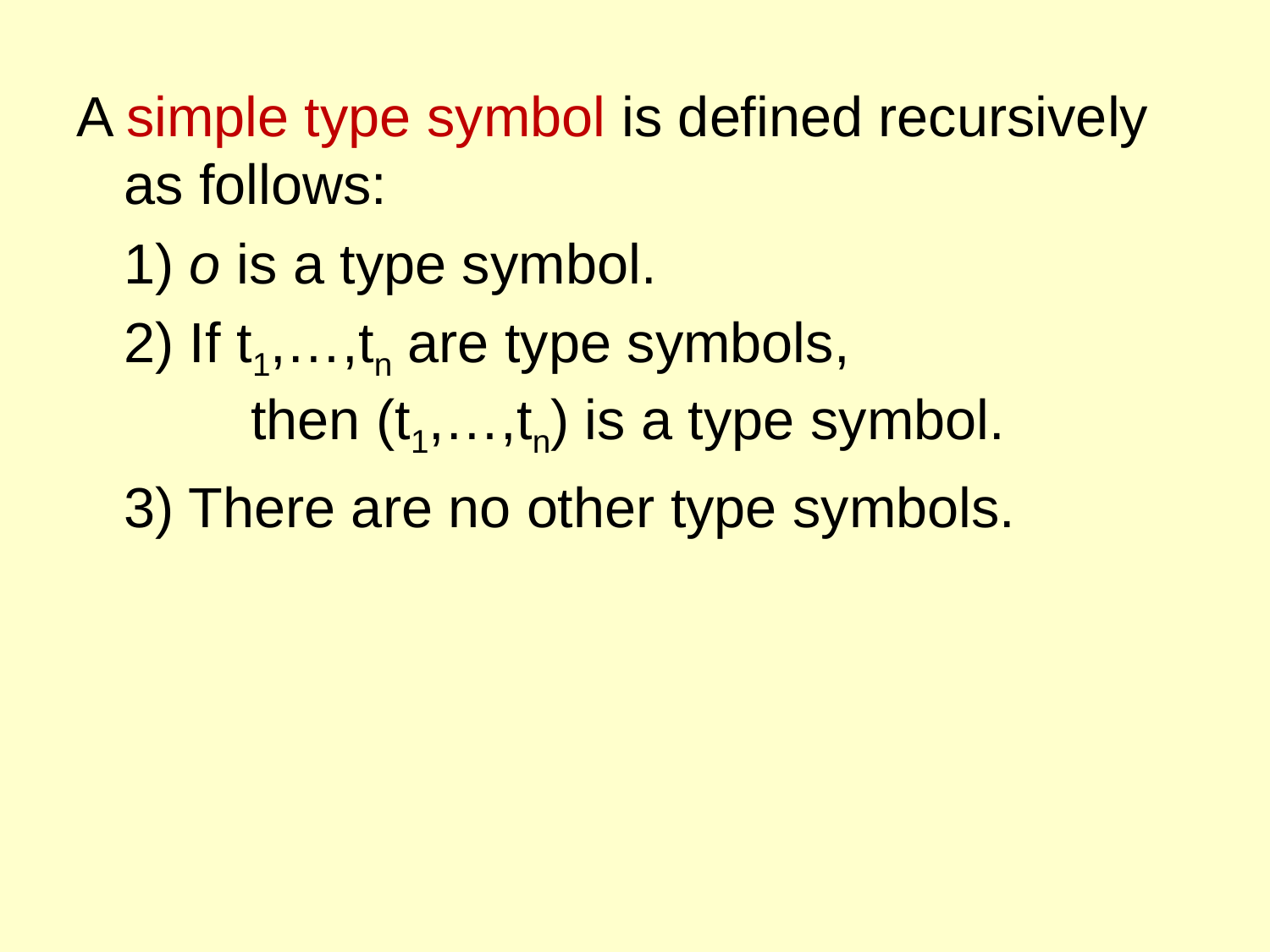

A simple type symbol is defined recursively as follows:
	1) o is a type symbol.
	2) If t1,…,tn are type symbols, 		   		then (t1,…,tn) is a type symbol.
	3) There are no other type symbols.